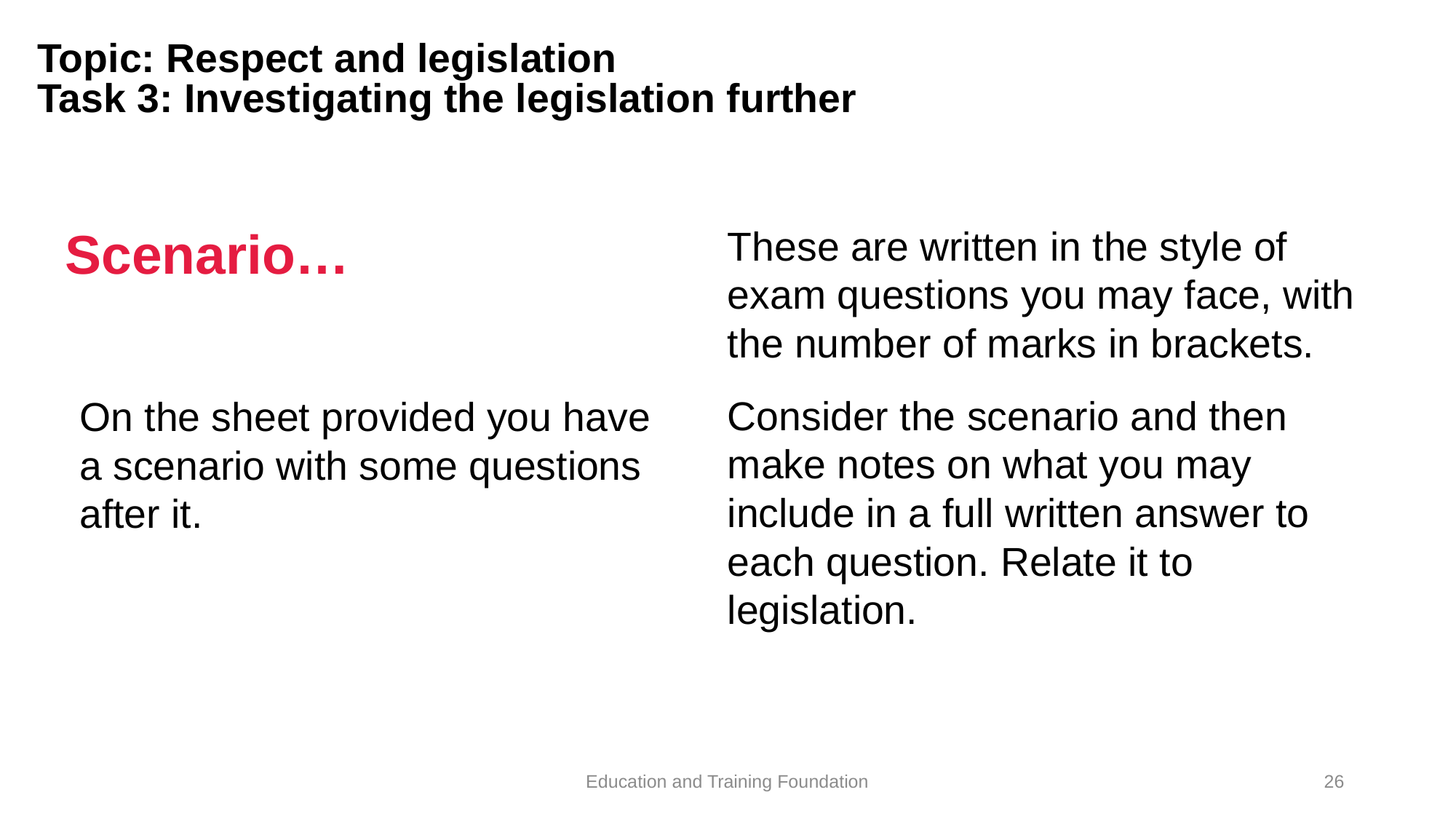

# Topic: Respect and legislation Task 3: Investigating the legislation further
These are written in the style of exam questions you may face, with the number of marks in brackets.
Consider the scenario and then make notes on what you may include in a full written answer to each question. Relate it to legislation.

Scenario…

On the sheet provided you have a scenario with some questions after it.
Education and Training Foundation
26